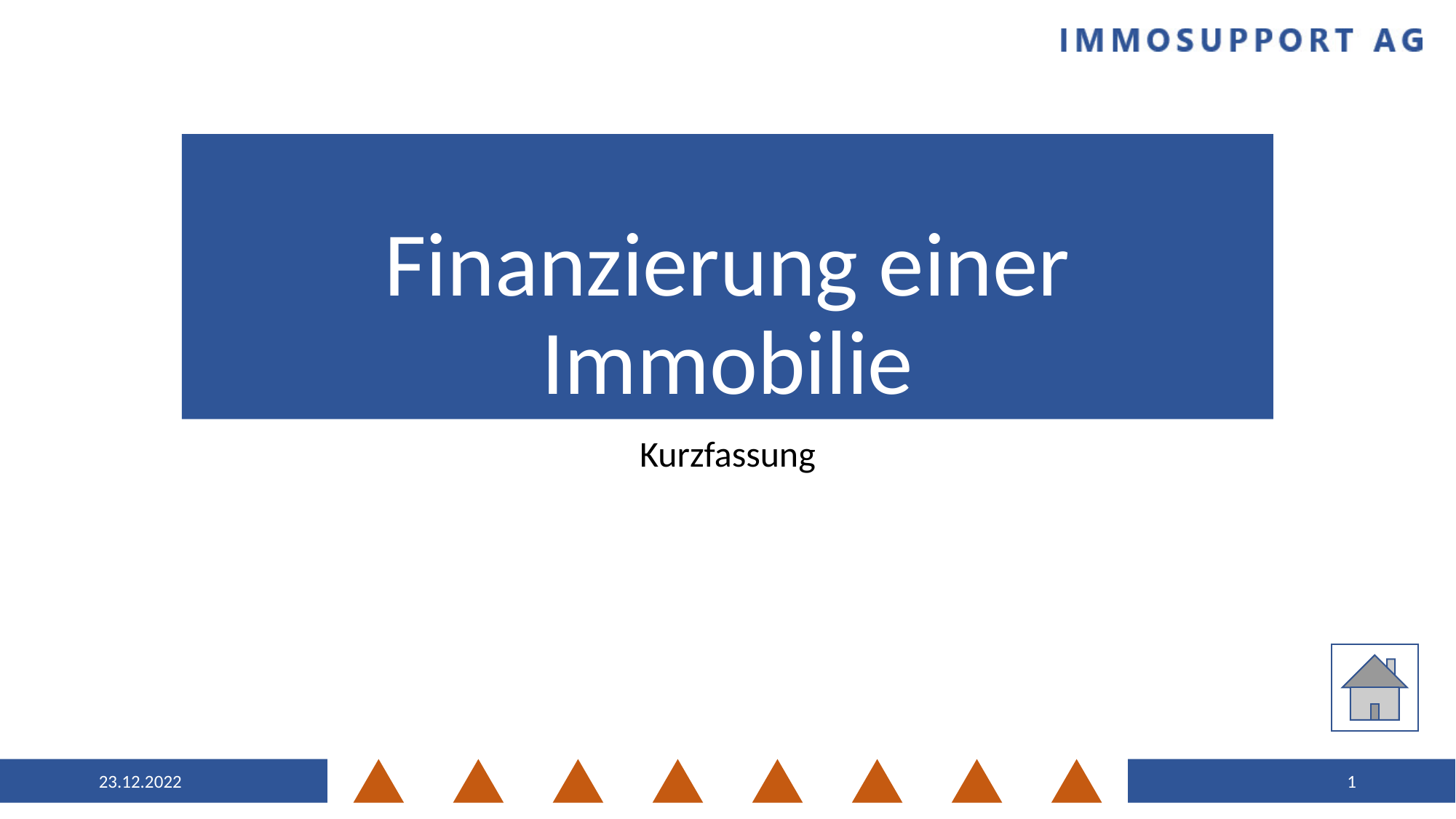

# Finanzierung einer Immobilie
Kurzfassung

23.12.2022

1